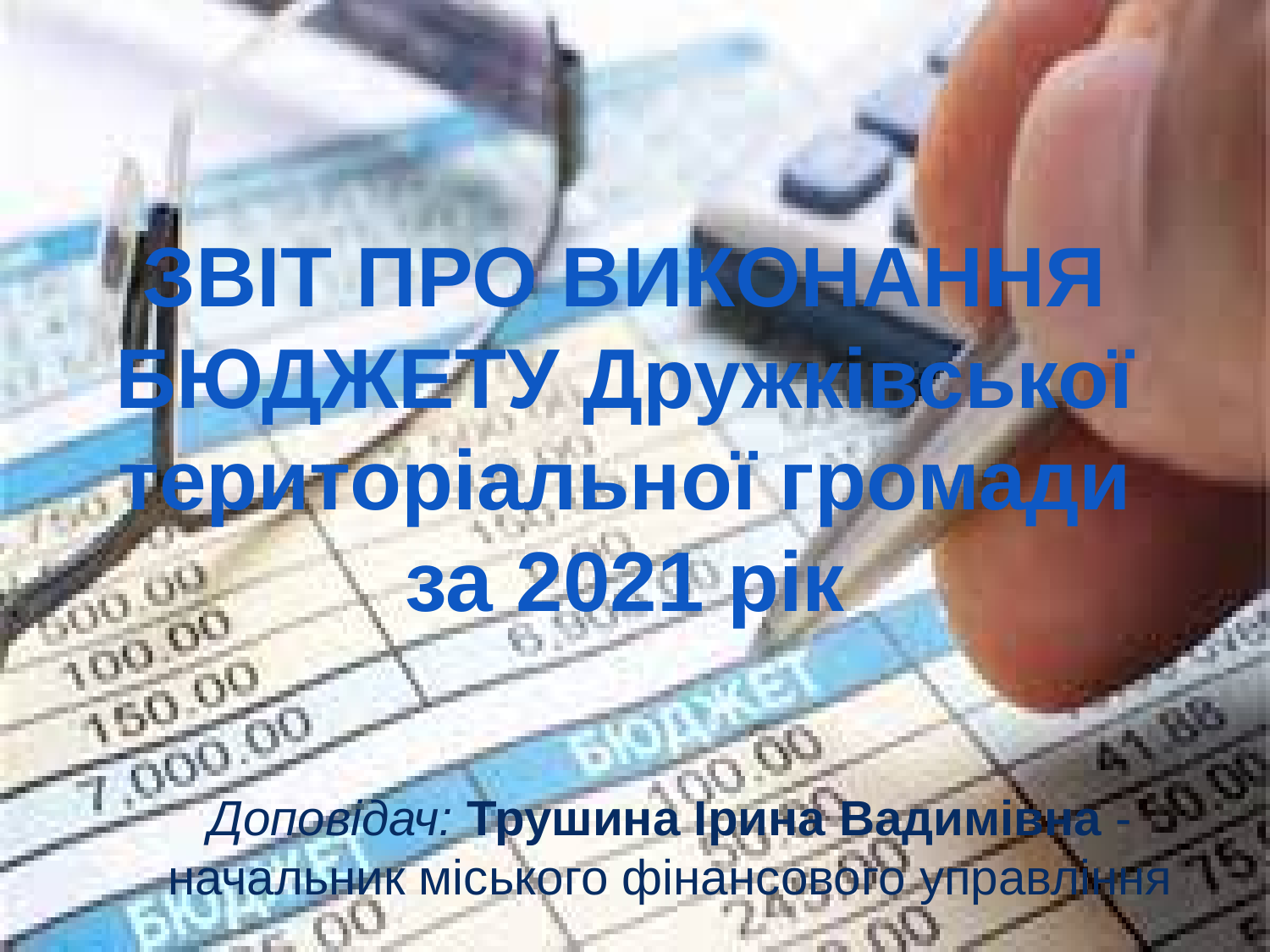

# ЗВІТ ПРО ВИКОНАННЯ БЮДЖЕТУ Дружківської територіальної громади за 2021 рік
Доповідач: Трушина Ірина Вадимівна - начальник міського фінансового управління